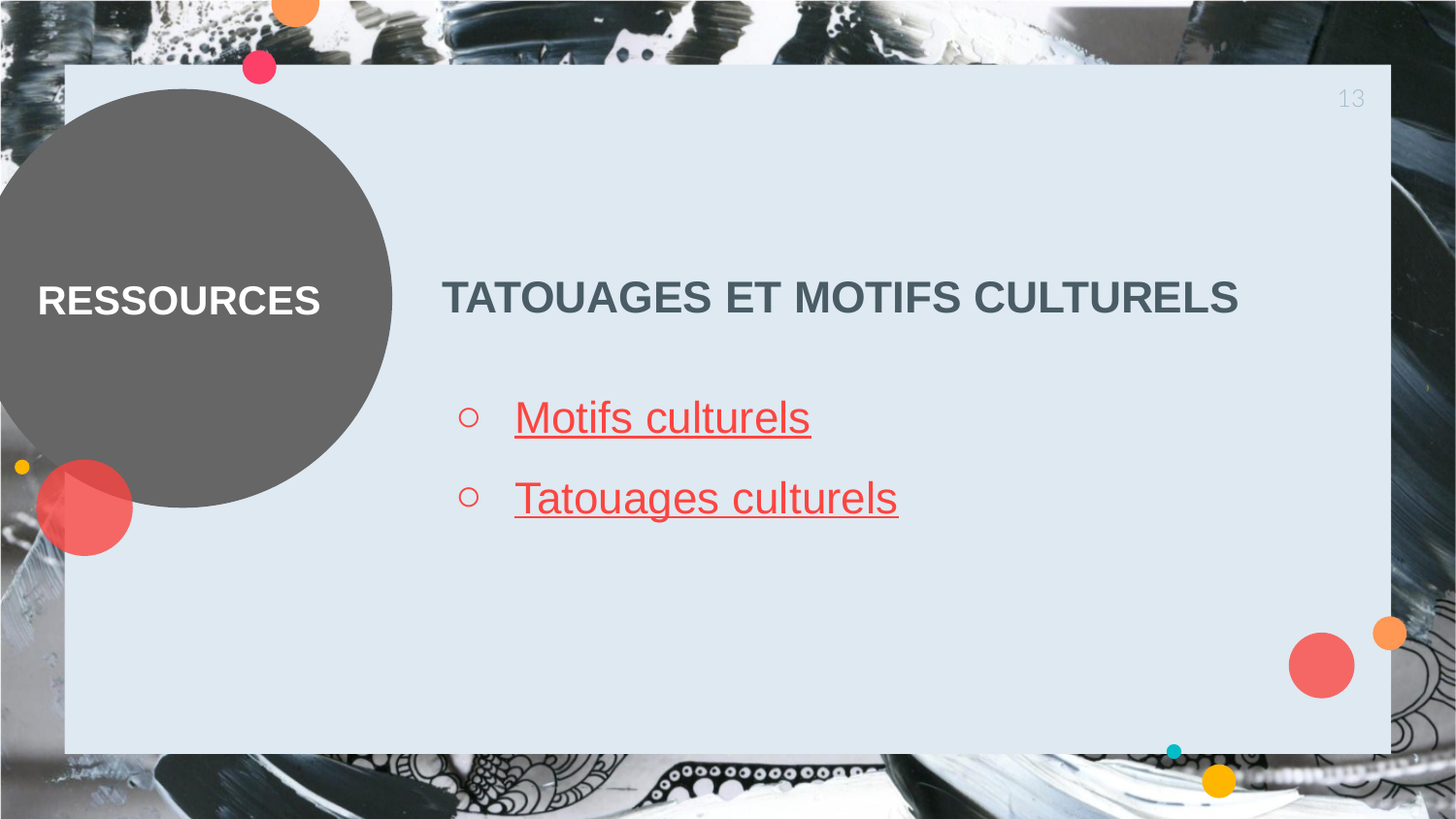

13
# RESSOURCES
TATOUAGES ET MOTIFS CULTURELS
Motifs culturels
Tatouages culturels